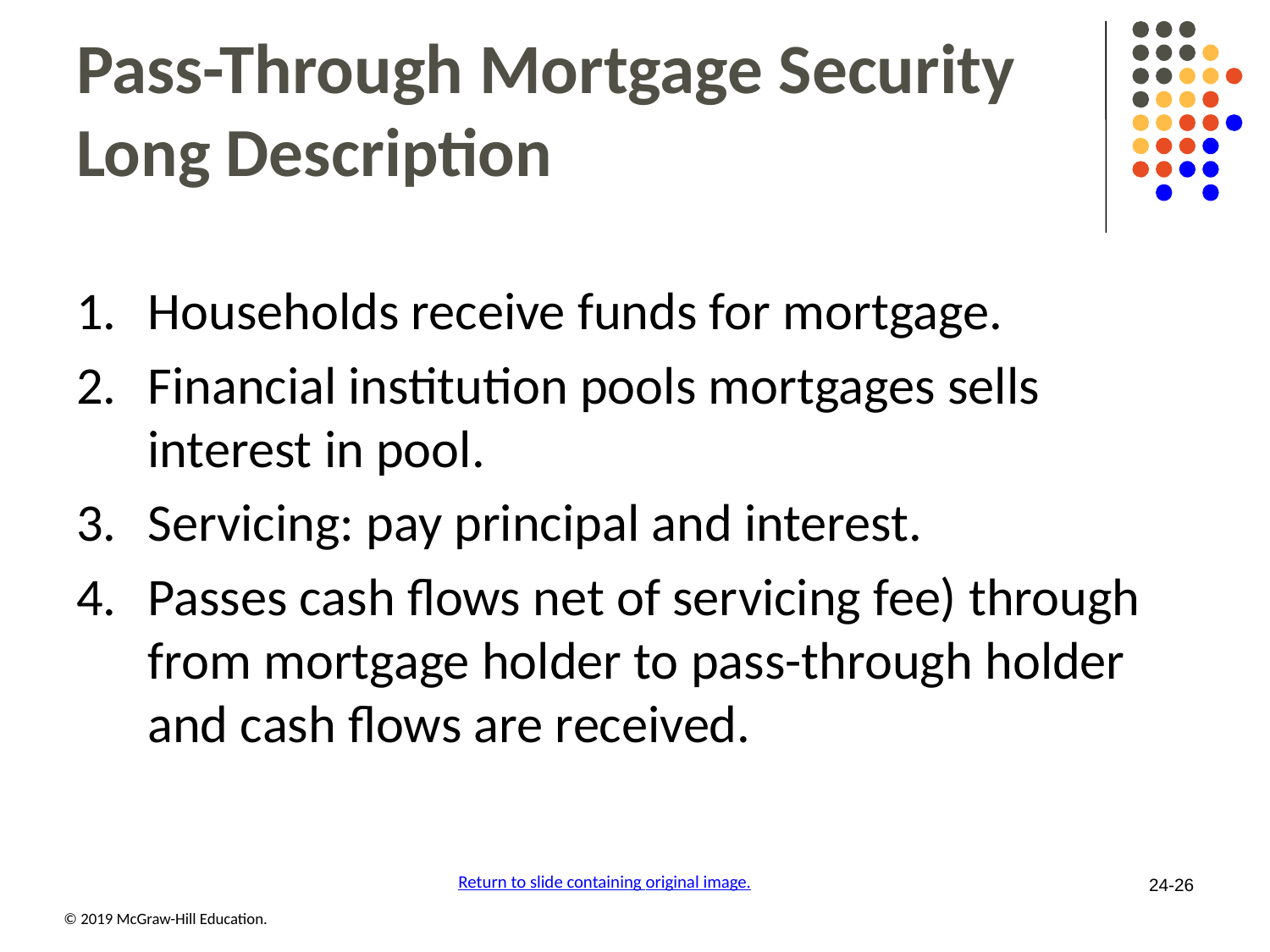

# Pass-Through Mortgage Security Long Description
Households receive funds for mortgage.
Financial institution pools mortgages sells interest in pool.
Servicing: pay principal and interest.
Passes cash flows net of servicing fee) through from mortgage holder to pass-through holder and cash flows are received.
Return to slide containing original image.
24-26